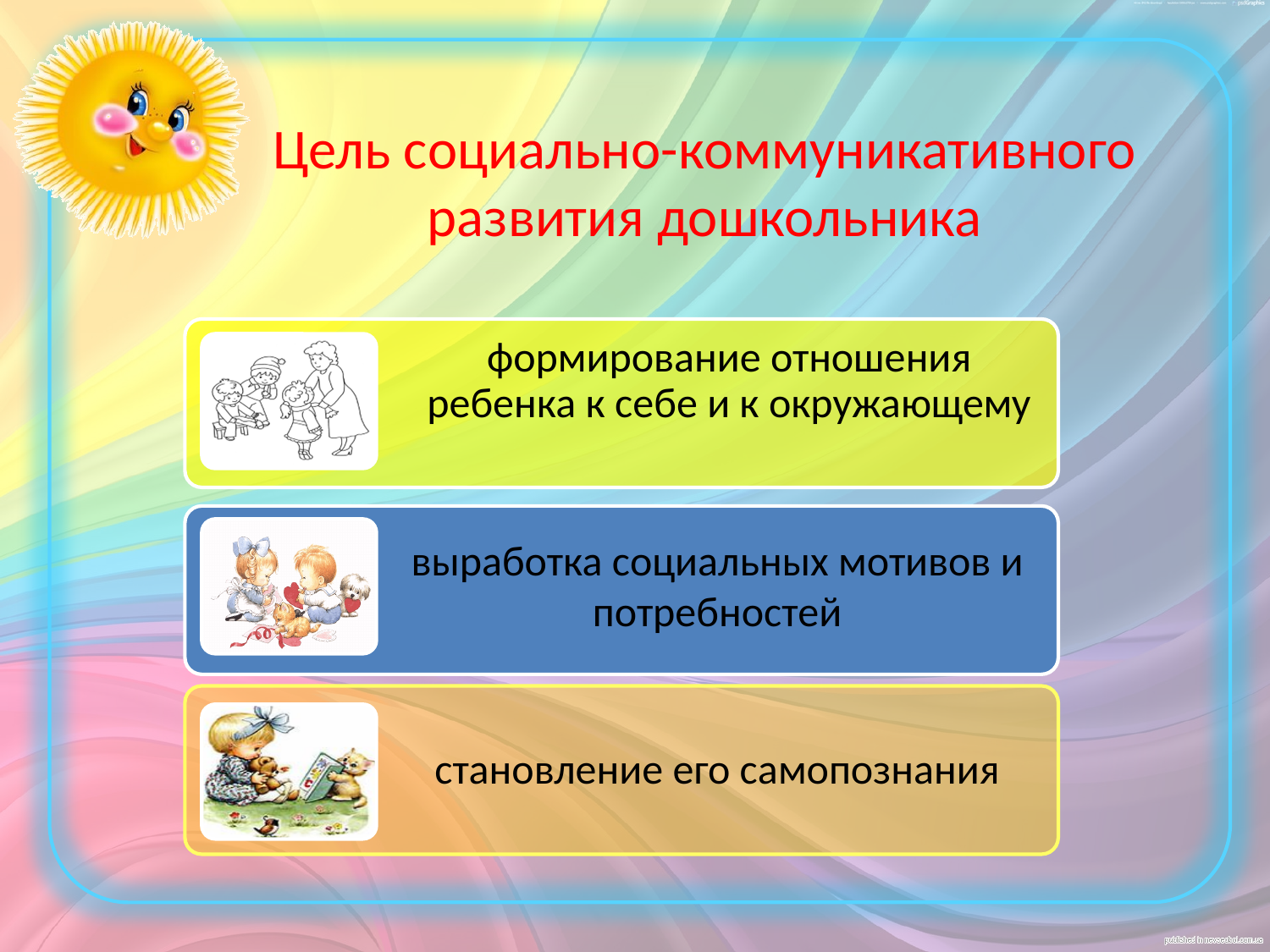

Цель социально-коммуникативного
развития дошкольника
формирование отношения ребенка к себе и к окружающему

выработка социальных мотивов и потребностей

становление его самопознания